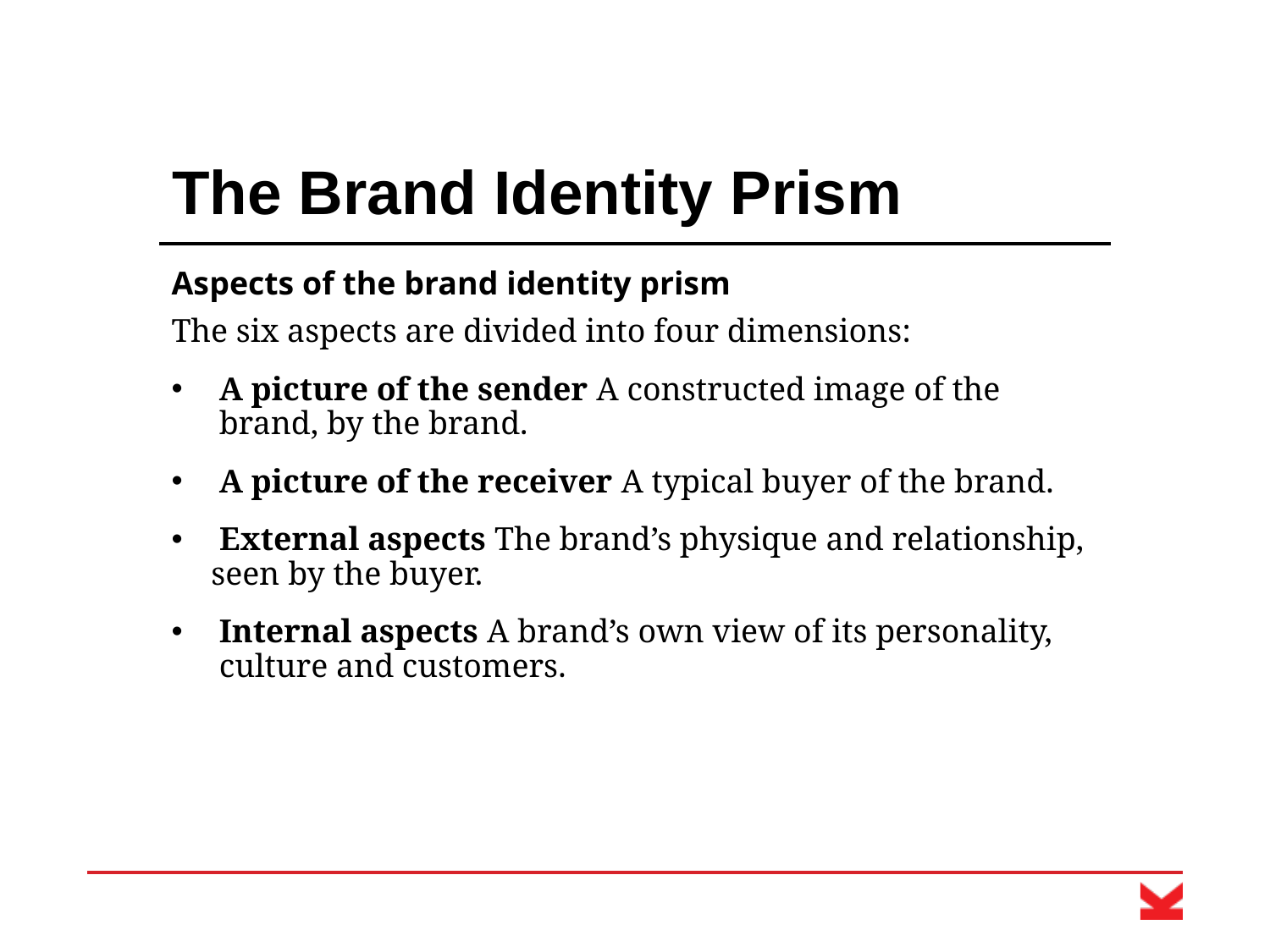

# The Brand Identity Prism
Aspects of the brand identity prism
The six aspects are divided into four dimensions:
A picture of the sender A constructed image of the brand, by the brand.
A picture of the receiver A typical buyer of the brand.
 External aspects The brand’s physique and relationship, seen by the buyer.
Internal aspects A brand’s own view of its personality, culture and customers.